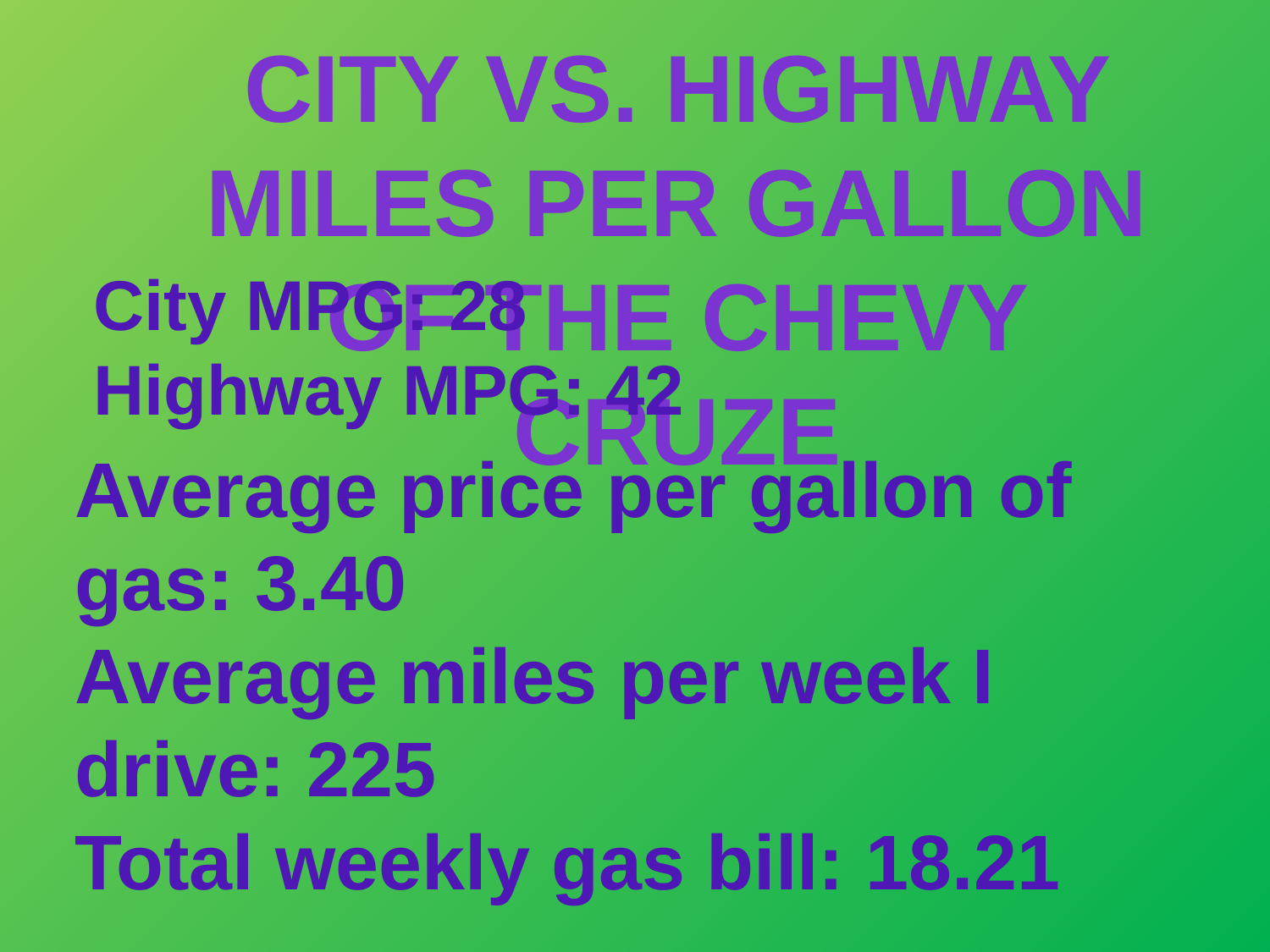

City vs. Highway Miles Per Gallon of the Chevy Cruze
City MPG: 28
Highway MPG: 42
Average price per gallon of gas: 3.40
Average miles per week I drive: 225
Total weekly gas bill: 18.21